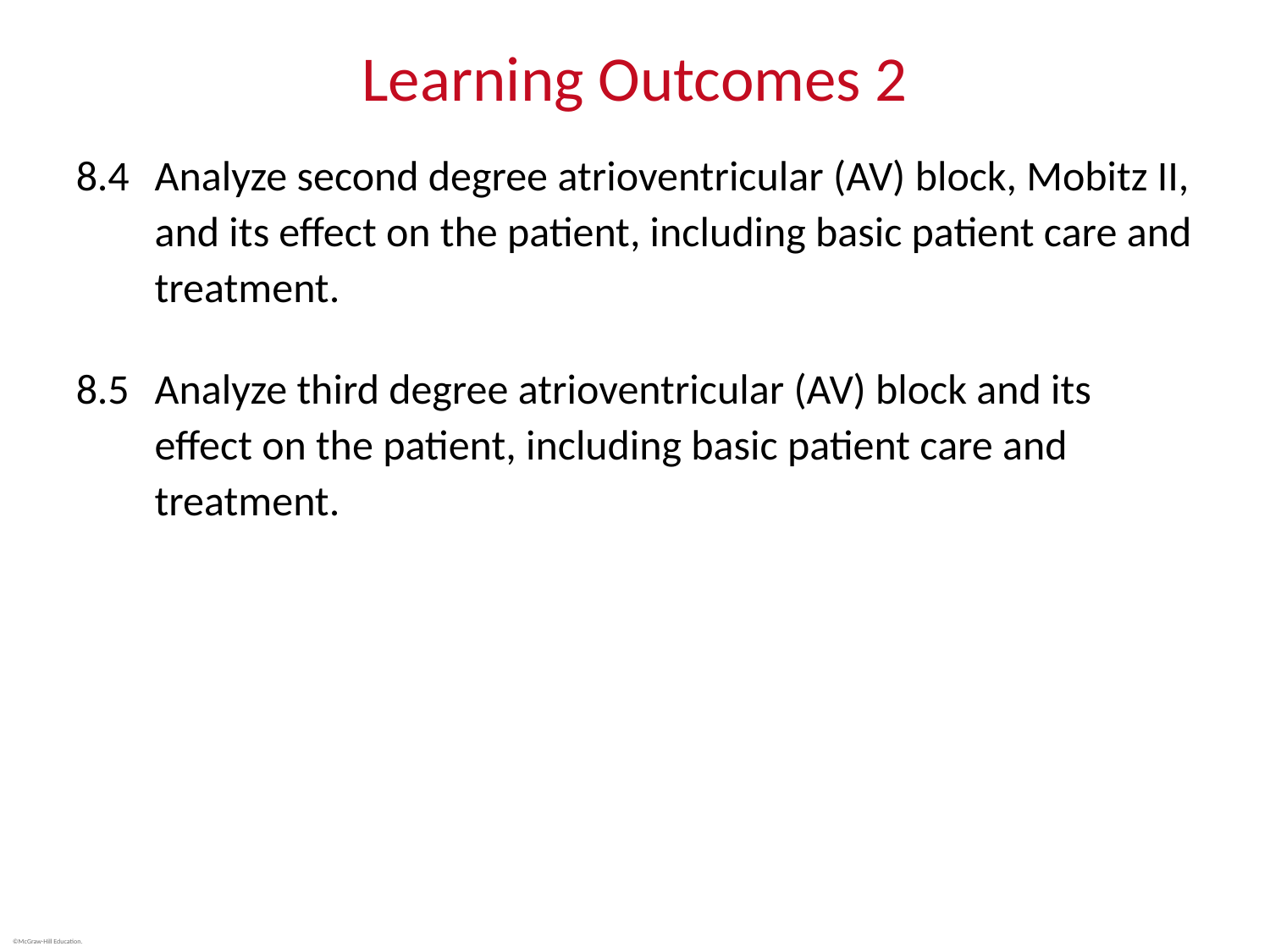

# Learning Outcomes 2
8.4	Analyze second degree atrioventricular (AV) block, Mobitz II, and its effect on the patient, including basic patient care and treatment.
8.5	Analyze third degree atrioventricular (AV) block and its effect on the patient, including basic patient care and treatment.